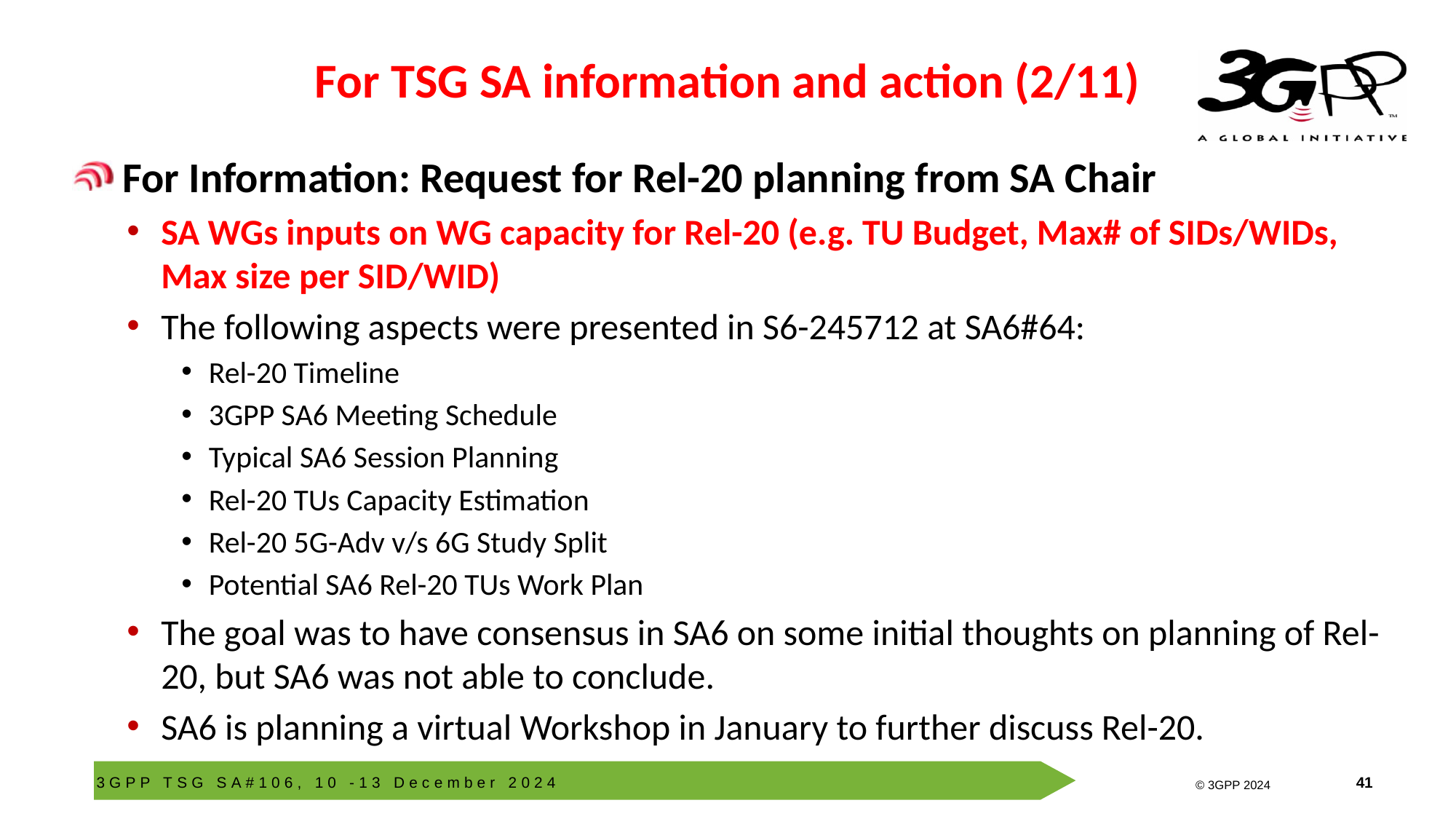

# For TSG SA information and action (2/11)
 For Information: Request for Rel-20 planning from SA Chair
SA WGs inputs on WG capacity for Rel-20 (e.g. TU Budget, Max# of SIDs/WIDs, Max size per SID/WID)
The following aspects were presented in S6-245712 at SA6#64:
Rel-20 Timeline
3GPP SA6 Meeting Schedule
Typical SA6 Session Planning
Rel-20 TUs Capacity Estimation
Rel-20 5G-Adv v/s 6G Study Split
Potential SA6 Rel-20 TUs Work Plan
The goal was to have consensus in SA6 on some initial thoughts on planning of Rel-20, but SA6 was not able to conclude.
SA6 is planning a virtual Workshop in January to further discuss Rel-20.